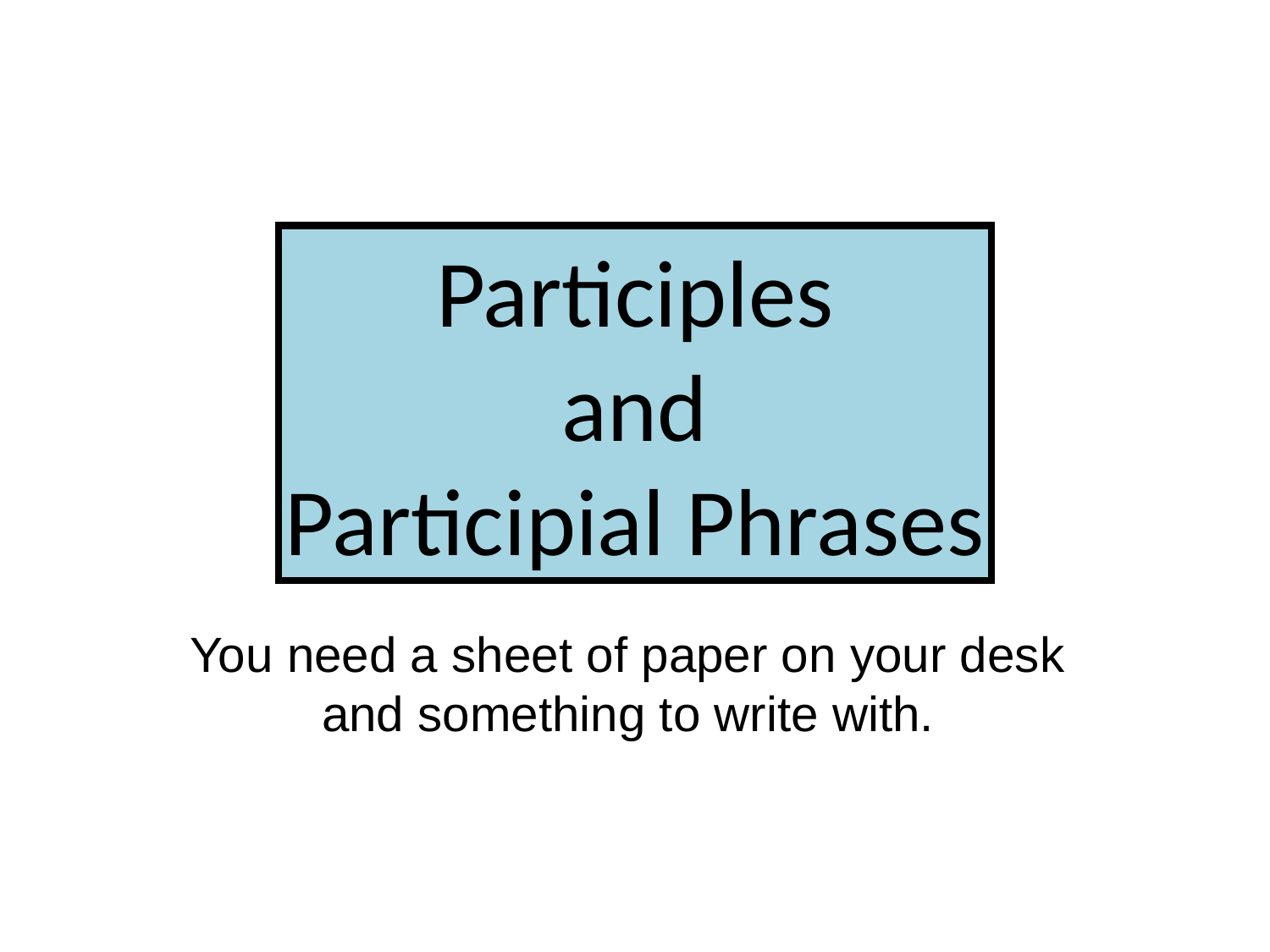

Participles
and
Participial Phrases
You need a sheet of paper on your desk
and something to write with.